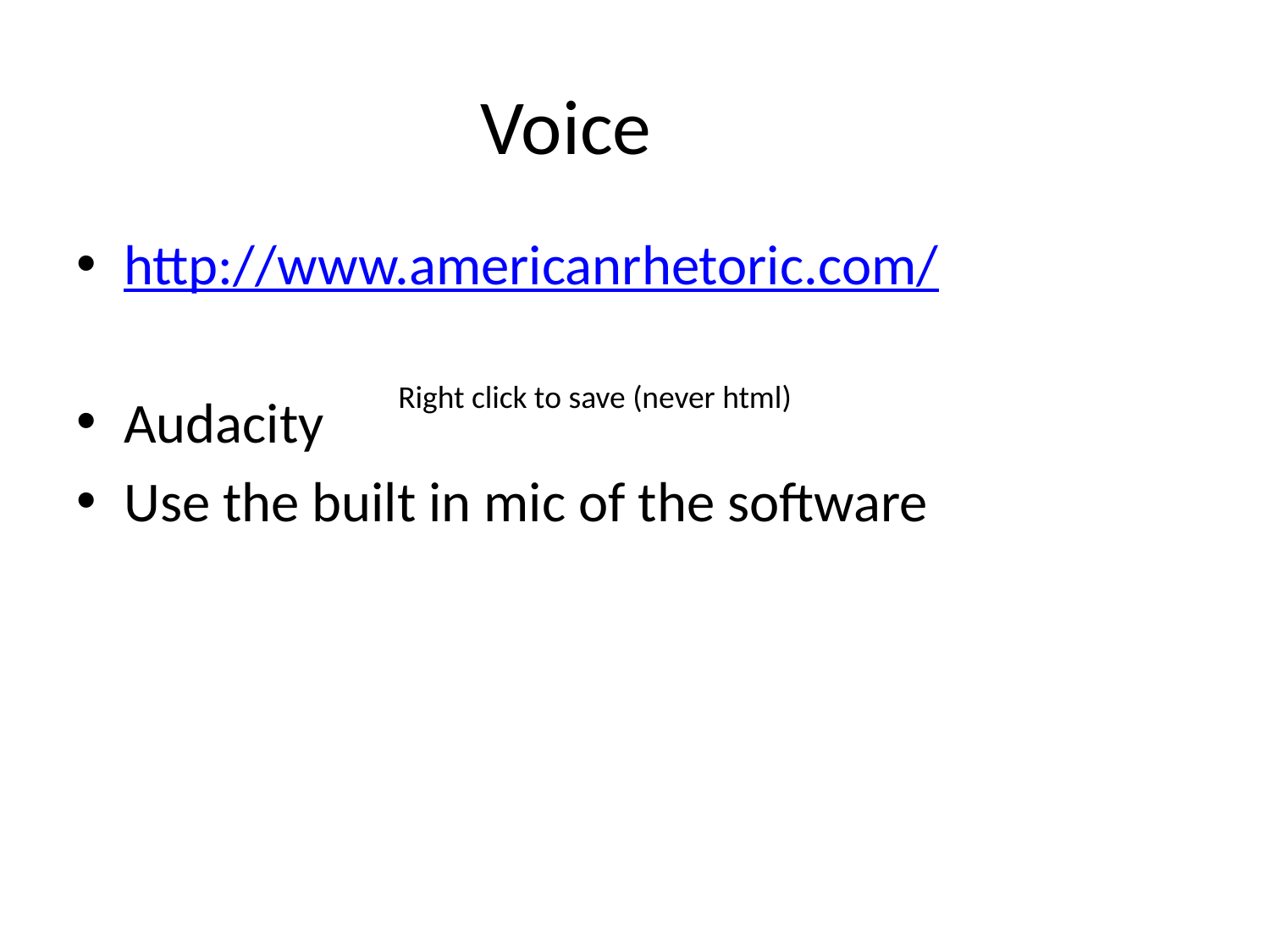

# Voice
http://www.americanrhetoric.com/

Audacity
Use the built in mic of the software
Right click to save (never html)